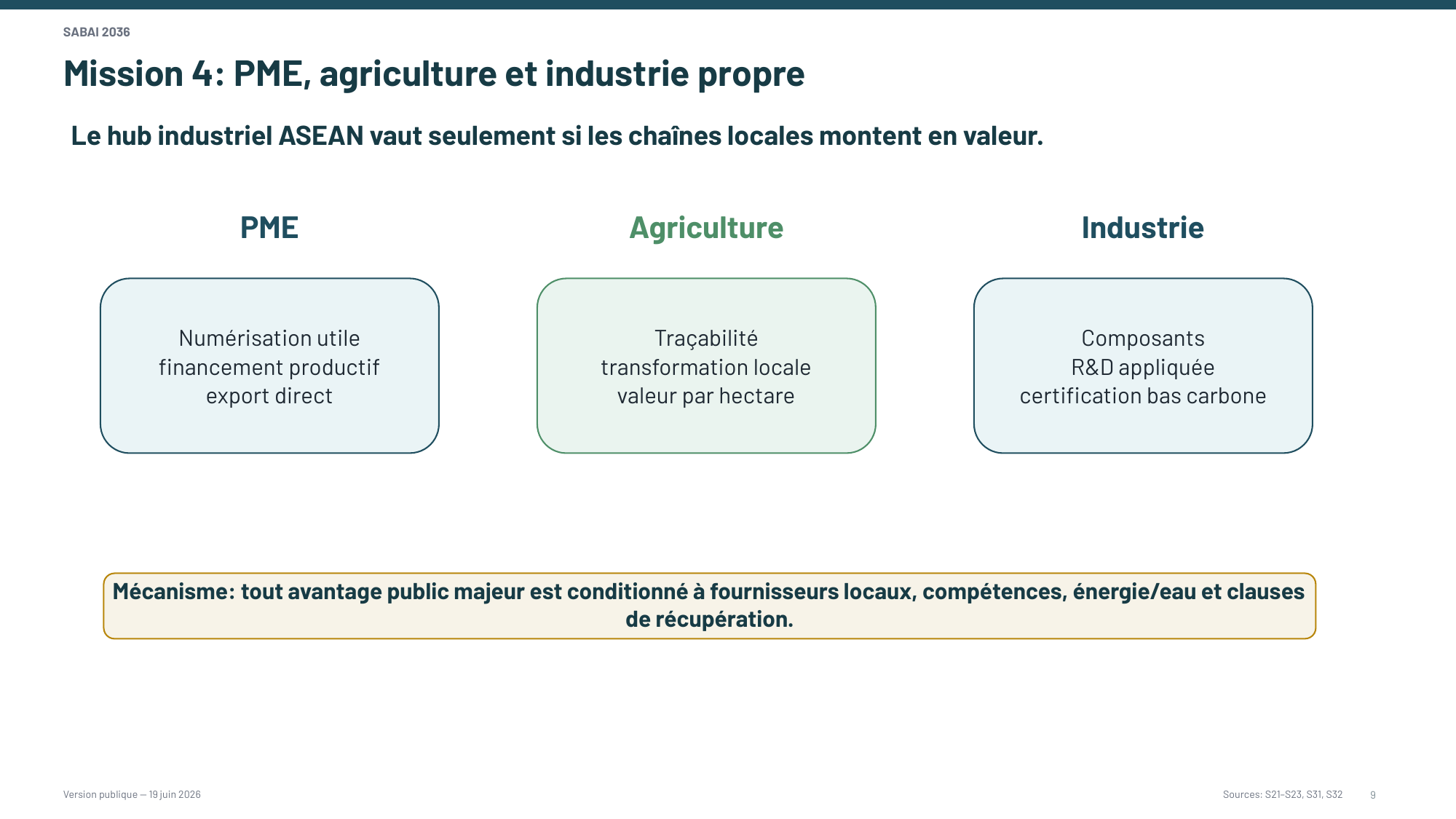

SABAI 2036
Mission 4: PME, agriculture et industrie propre
Le hub industriel ASEAN vaut seulement si les chaînes locales montent en valeur.
PME
Agriculture
Industrie
Numérisation utile
financement productif
export direct
Traçabilité
transformation locale
valeur par hectare
Composants
R&D appliquée
certification bas carbone
Mécanisme: tout avantage public majeur est conditionné à fournisseurs locaux, compétences, énergie/eau et clauses de récupération.
9
Version publique — 19 juin 2026
Sources: S21–S23, S31, S32